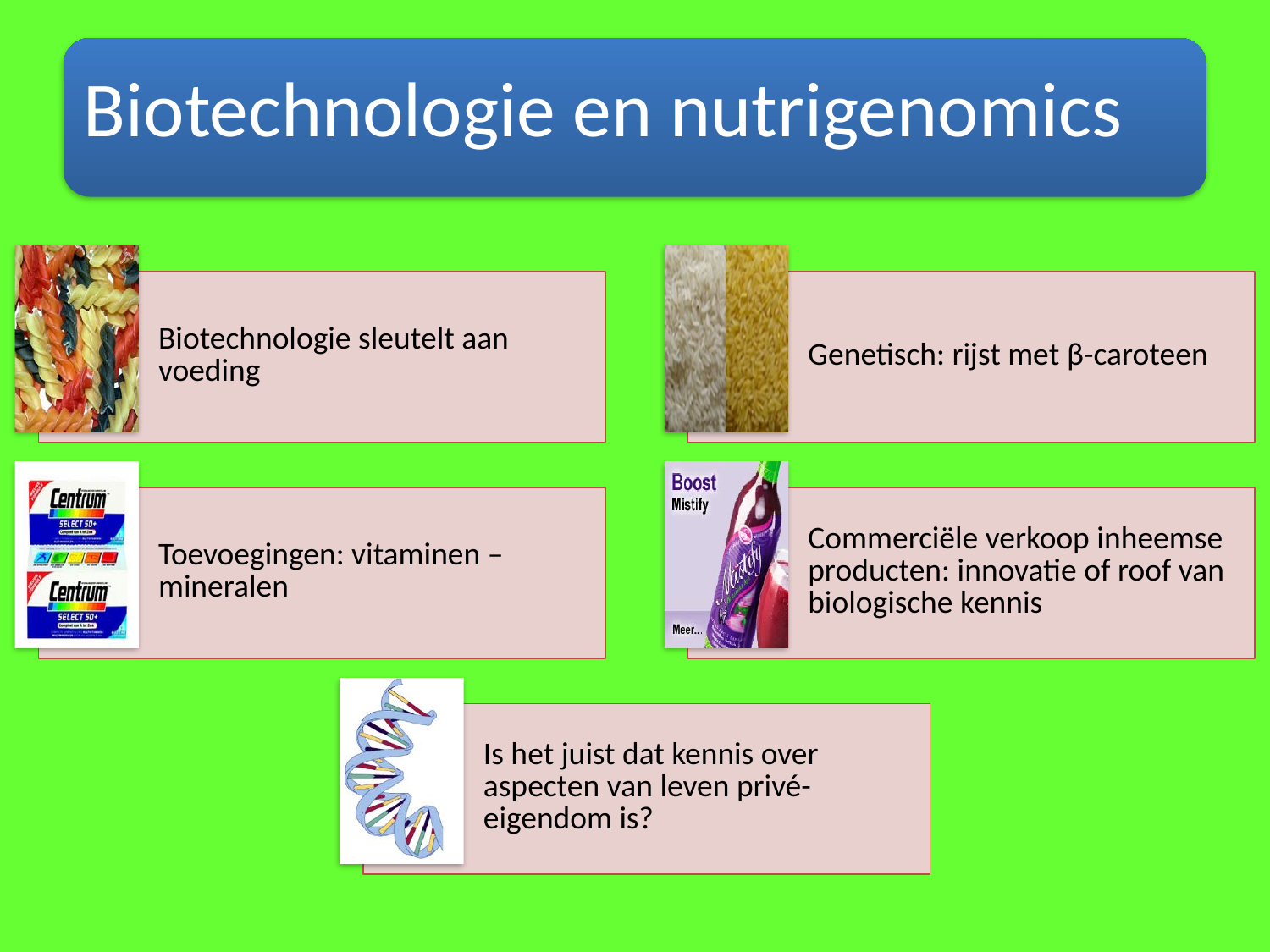

Biotechnologie en nutrigenomics
Biotechnologie sleutelt aan voeding
Genetisch: rijst met β-caroteen
Toevoegingen: vitaminen – mineralen
Commerciële verkoop inheemse producten: innovatie of roof van biologische kennis
Is het juist dat kennis over aspecten van leven privé-eigendom is?